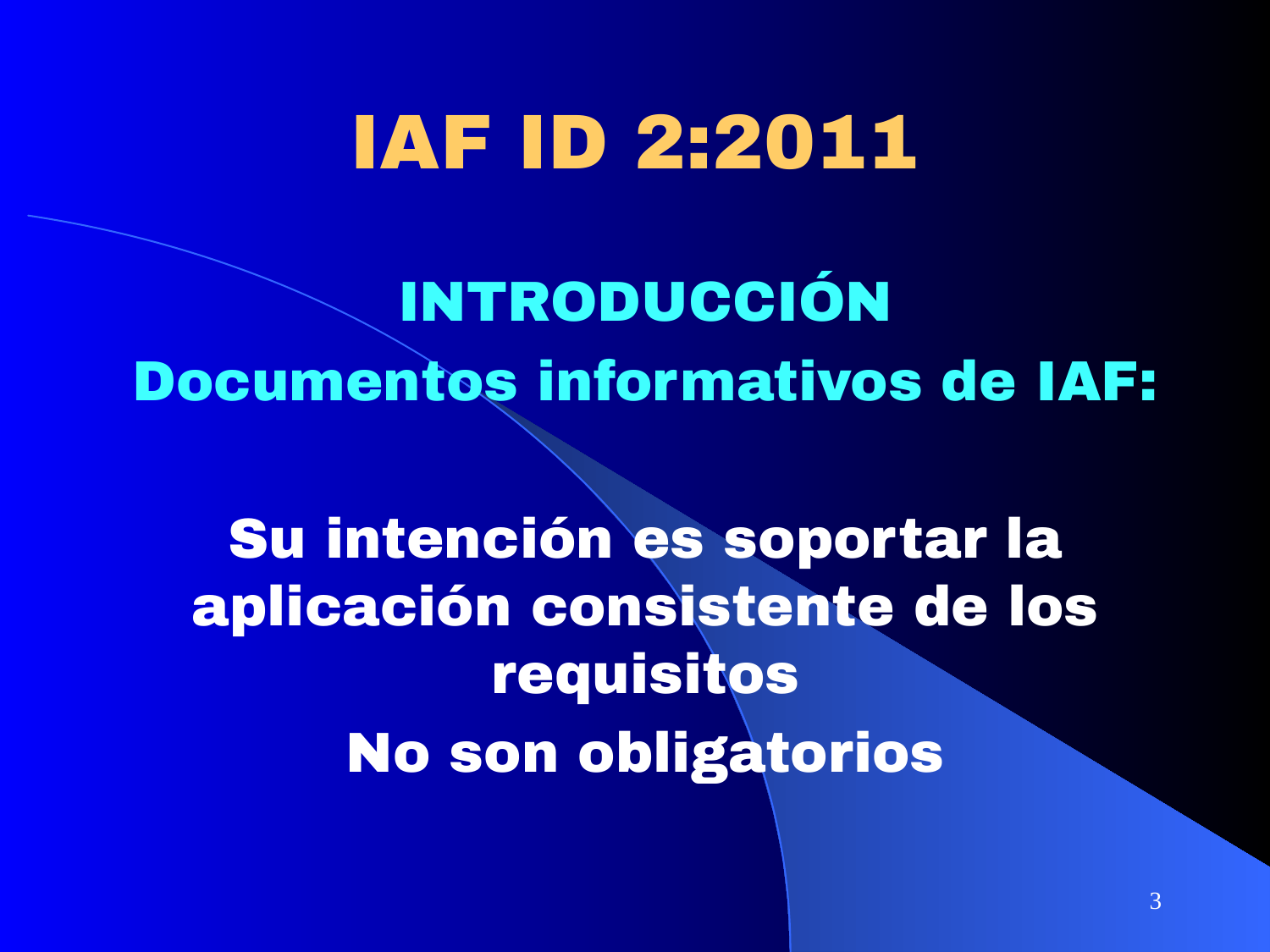

# IAF ID 2:2011
INTRODUCCIÓN
Documentos informativos de IAF:

Su intención es soportar la aplicación consistente de los requisitos
No son obligatorios

3